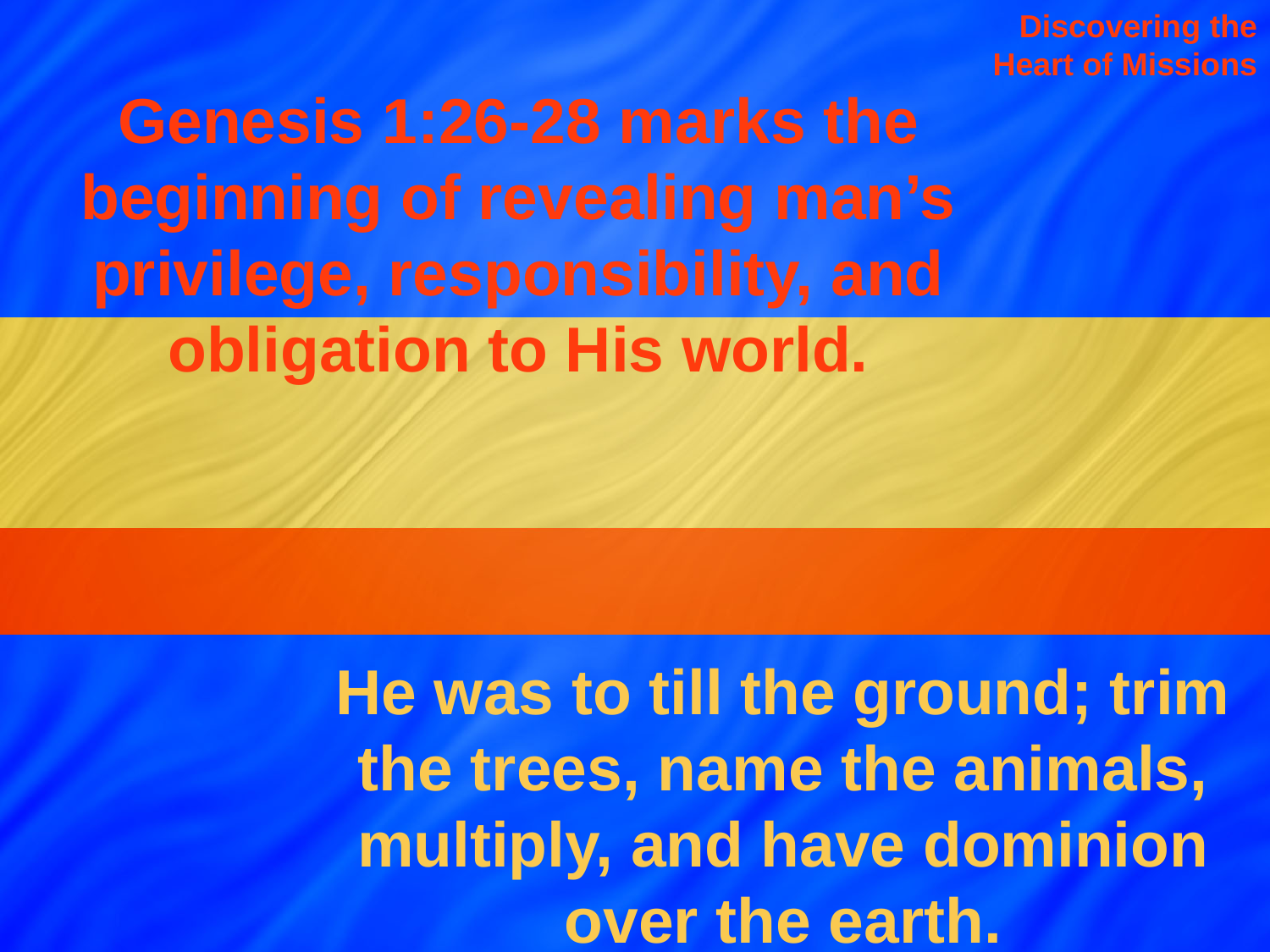

Discovering the Heart of Missions
Genesis 1:26-28 marks the beginning of revealing man’s privilege, responsibility, and obligation to His world.
He was to till the ground; trim the trees, name the animals, multiply, and have dominion over the earth.